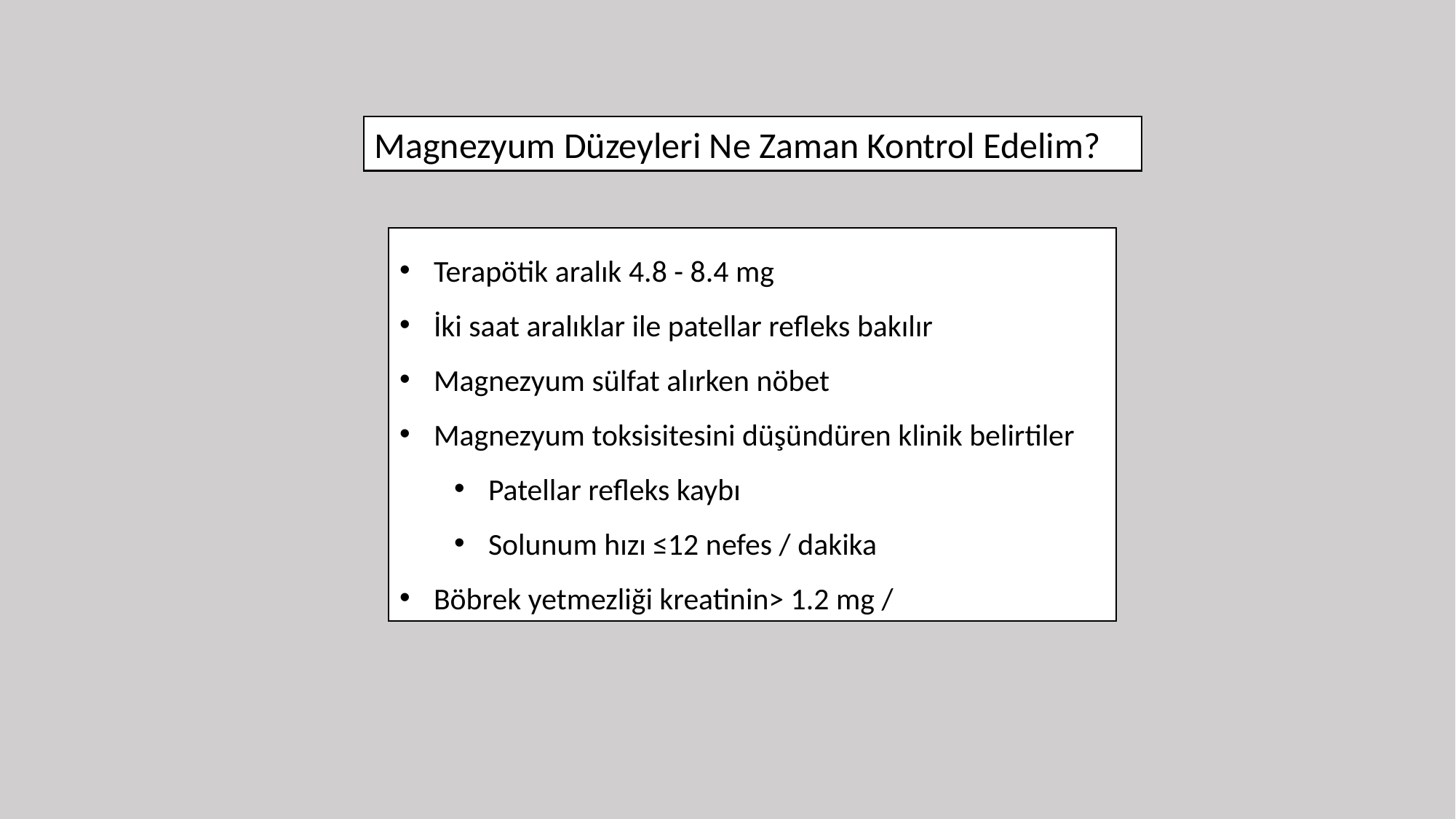

Magnezyum Düzeyleri Ne Zaman Kontrol Edelim?
Terapötik aralık 4.8 - 8.4 mg
İki saat aralıklar ile patellar refleks bakılır
Magnezyum sülfat alırken nöbet
Magnezyum toksisitesini düşündüren klinik belirtiler
Patellar refleks kaybı
Solunum hızı ≤12 nefes / dakika
Böbrek yetmezliği kreatinin> 1.2 mg /